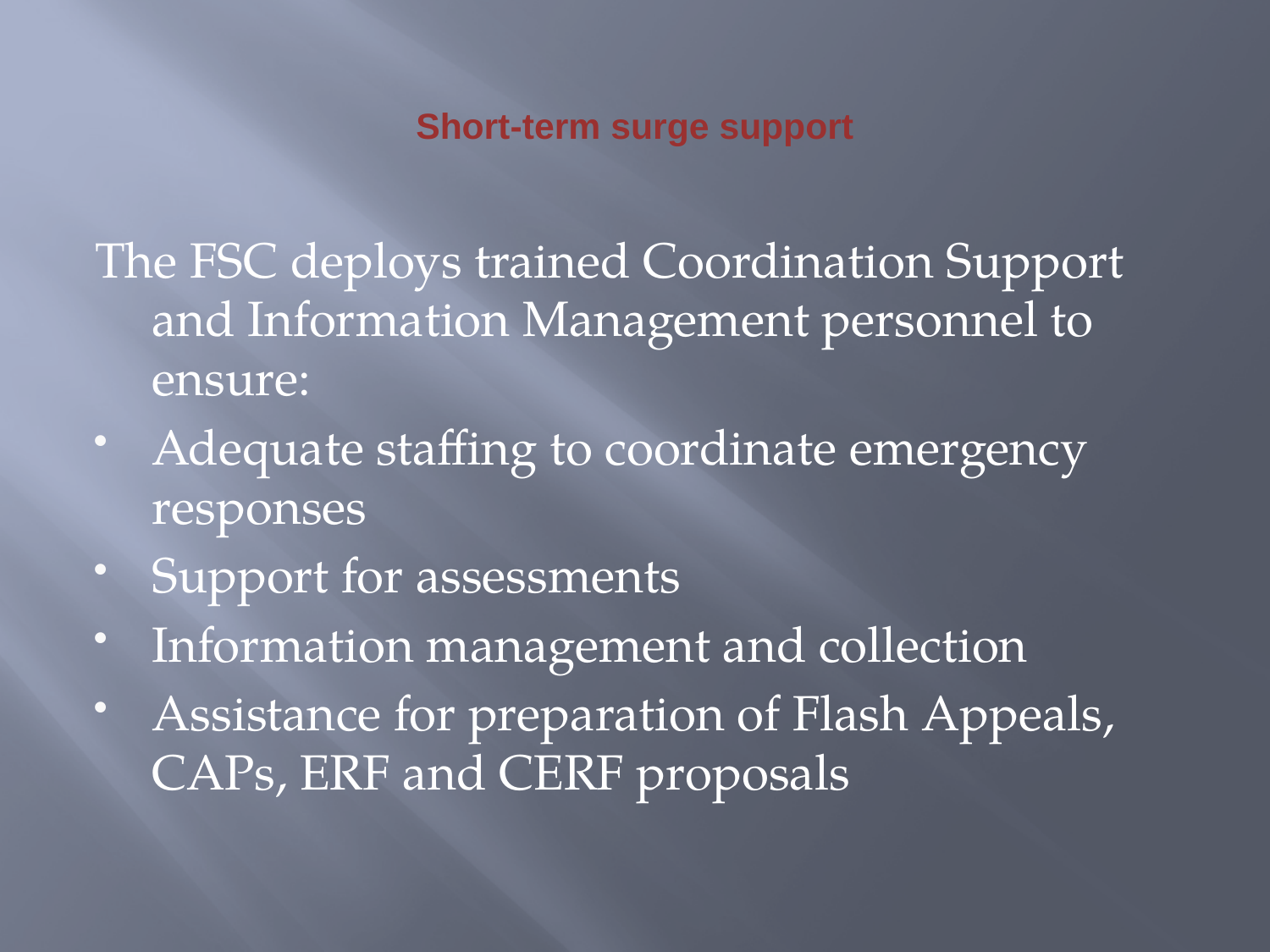

# Short-term surge support
The FSC deploys trained Coordination Support  and Information Management personnel to ensure:
Adequate staffing to coordinate emergency responses
Support for assessments
Information management and collection
Assistance for preparation of Flash Appeals, CAPs, ERF and CERF proposals